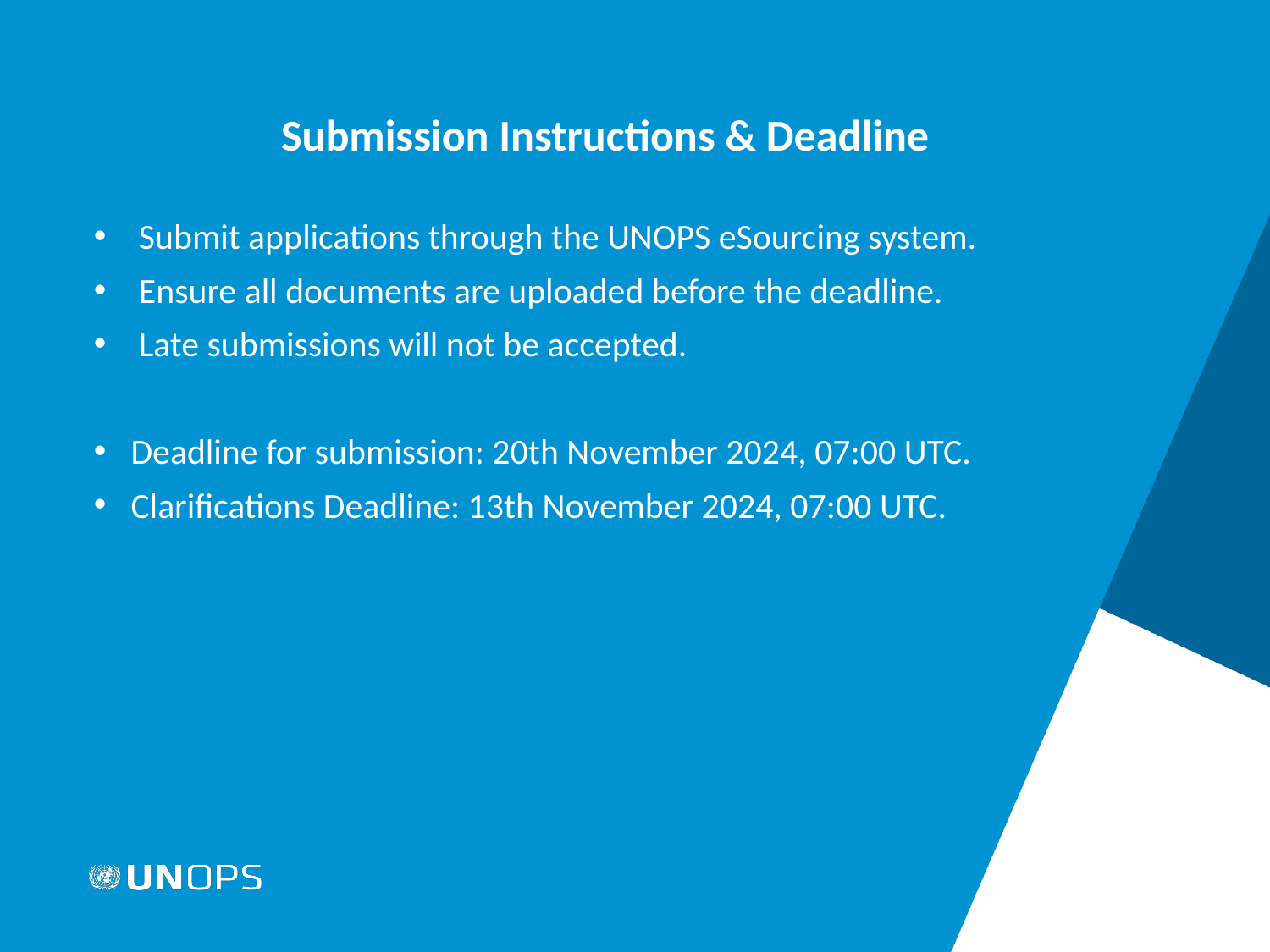

# Submission Instructions & Deadline
 Submit applications through the UNOPS eSourcing system.
 Ensure all documents are uploaded before the deadline.
 Late submissions will not be accepted.

Deadline for submission: 20th November 2024, 07:00 UTC.
Clarifications Deadline: 13th November 2024, 07:00 UTC.